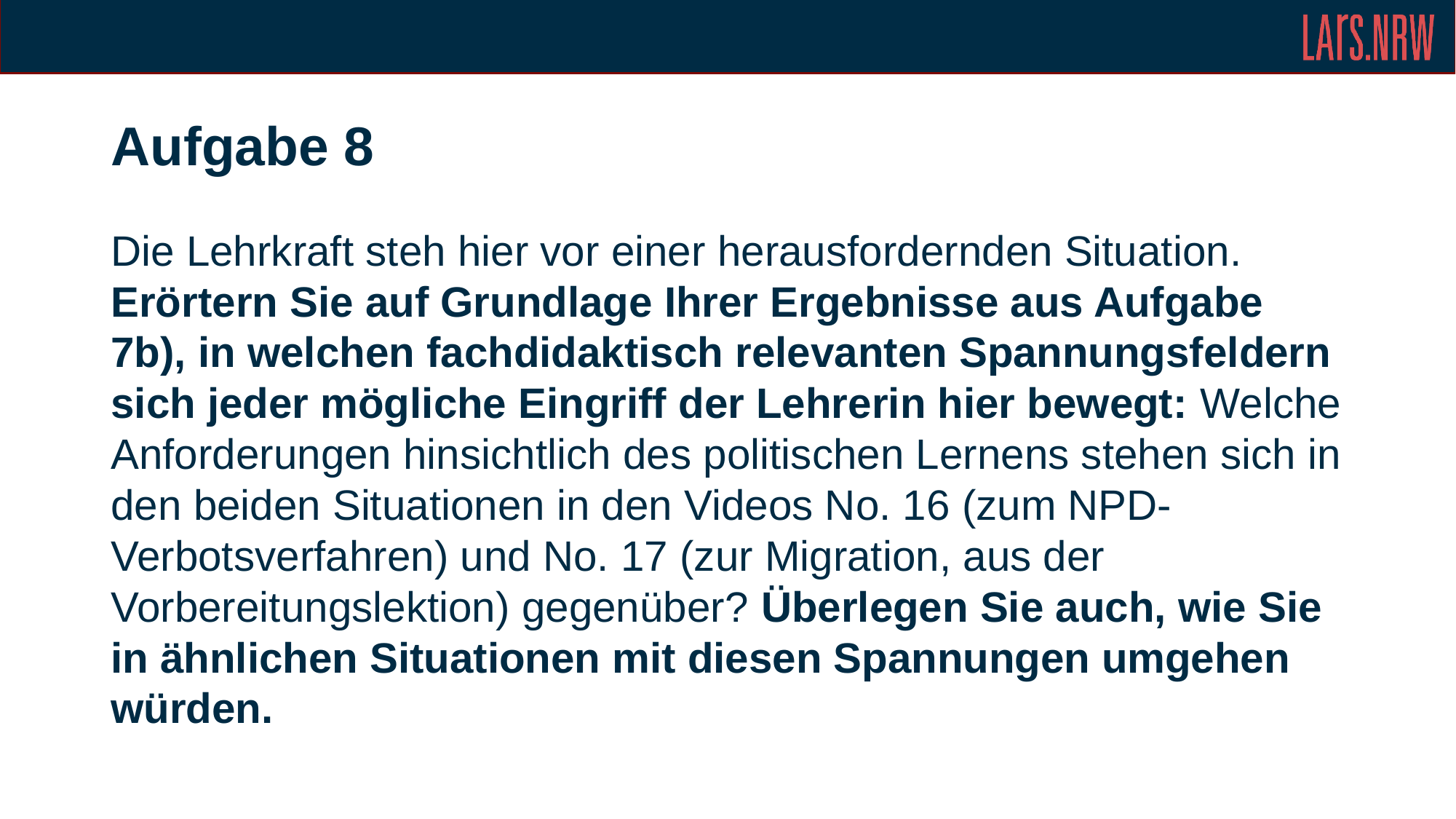

# Aufgabe 8
Die Lehrkraft steh hier vor einer herausfordernden Situation. Erörtern Sie auf Grundlage Ihrer Ergebnisse aus Aufgabe 7b), in welchen fachdidaktisch relevanten Spannungsfeldern sich jeder mögliche Eingriff der Lehrerin hier bewegt: Welche Anforderungen hinsichtlich des politischen Lernens stehen sich in den beiden Situationen in den Videos No. 16 (zum NPD-Verbotsverfahren) und No. 17 (zur Migration, aus der Vorbereitungslektion) gegenüber? Überlegen Sie auch, wie Sie in ähnlichen Situationen mit diesen Spannungen umgehen würden.